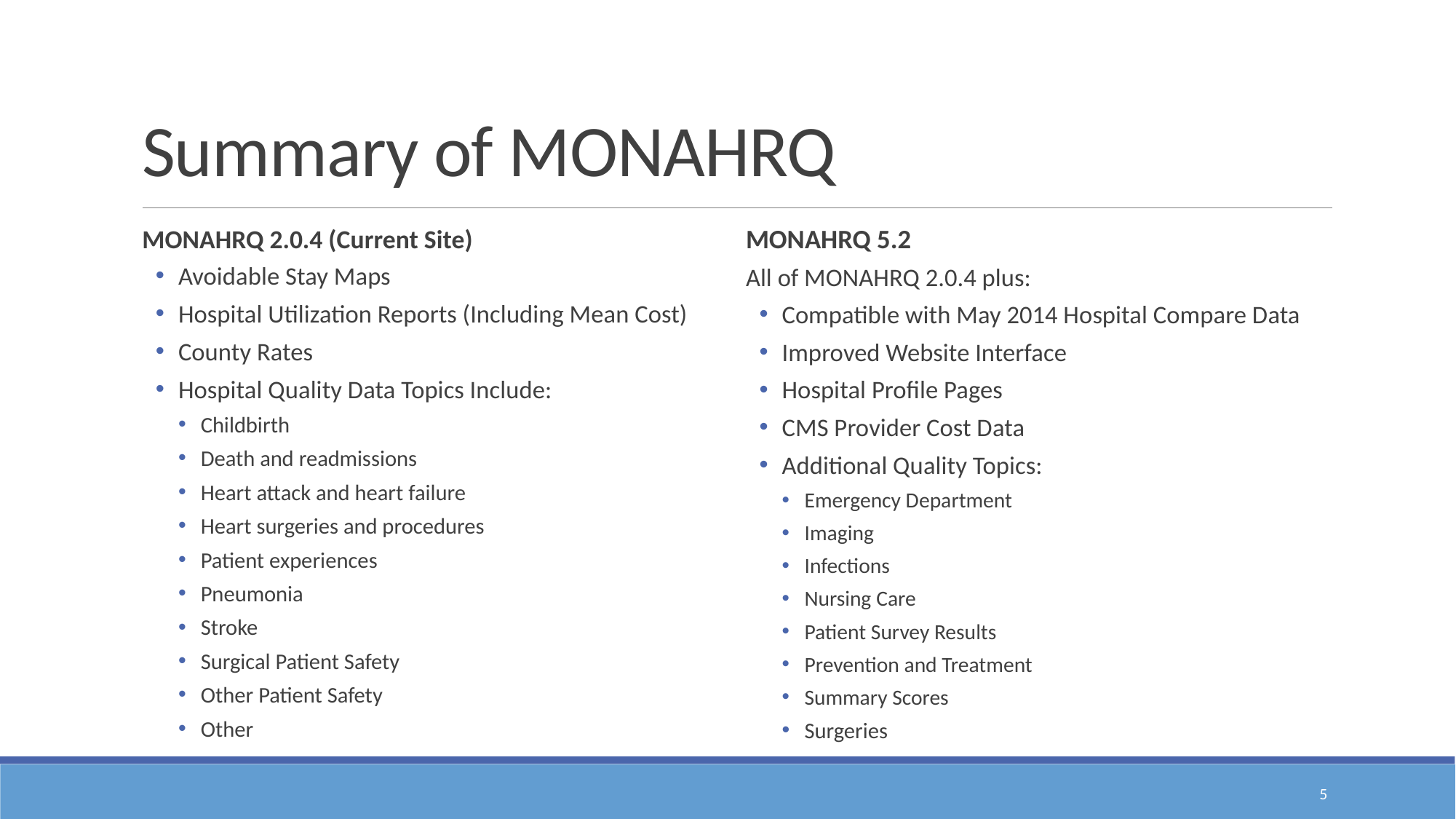

# Summary of MONAHRQ
MONAHRQ 2.0.4 (Current Site)
Avoidable Stay Maps
Hospital Utilization Reports (Including Mean Cost)
County Rates
Hospital Quality Data Topics Include:
Childbirth
Death and readmissions
Heart attack and heart failure
Heart surgeries and procedures
Patient experiences
Pneumonia
Stroke
Surgical Patient Safety
Other Patient Safety
Other
MONAHRQ 5.2
All of MONAHRQ 2.0.4 plus:
Compatible with May 2014 Hospital Compare Data
Improved Website Interface
Hospital Profile Pages
CMS Provider Cost Data
Additional Quality Topics:
Emergency Department
Imaging
Infections
Nursing Care
Patient Survey Results
Prevention and Treatment
Summary Scores
Surgeries
5